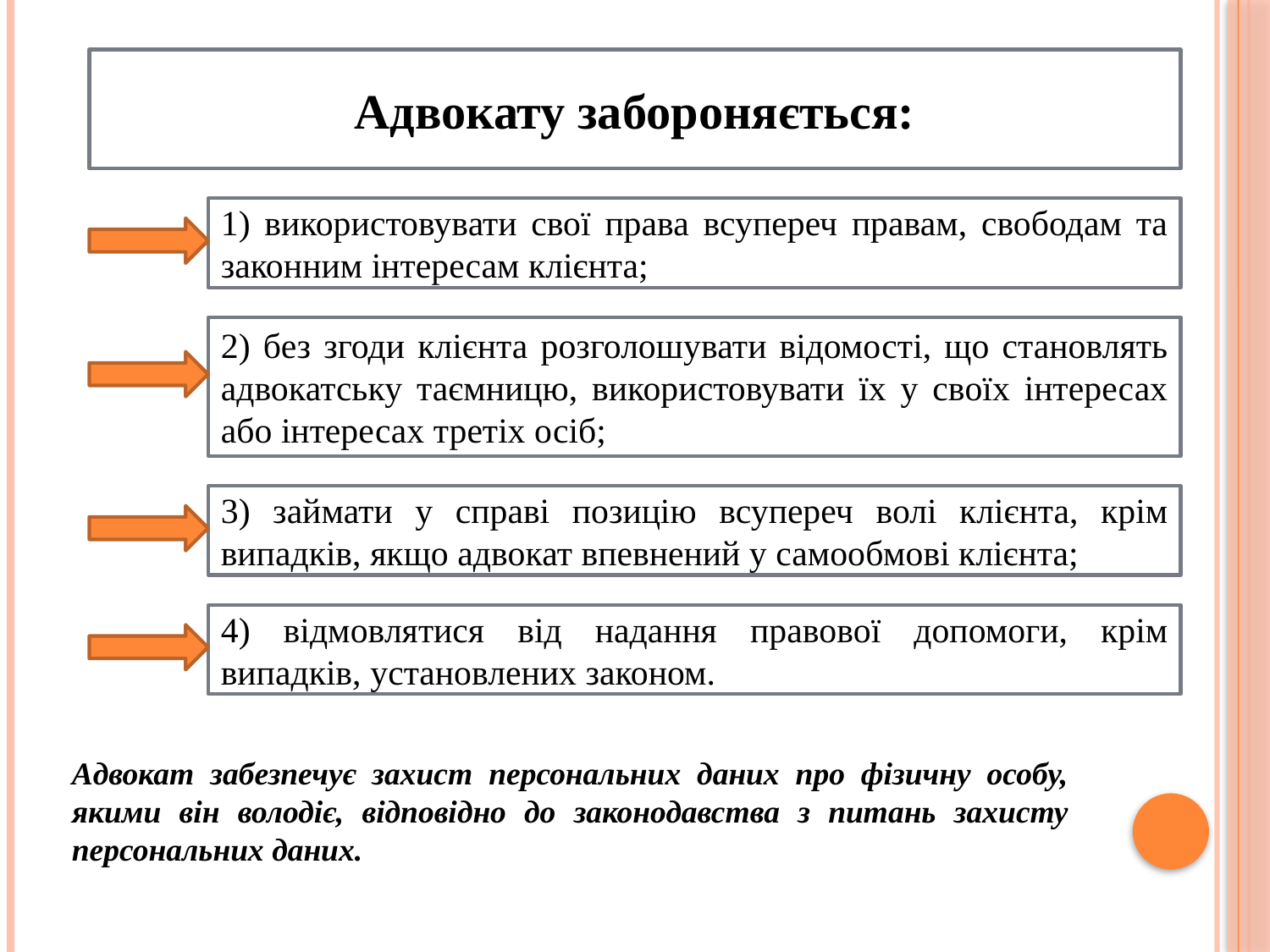

Адвокату забороняється:
1) використовувати свої права всупереч правам, свободам та законним інтересам клієнта;

2) без згоди клієнта розголошувати відомості, що становлять адвокатську таємницю, використовувати їх у своїх інтересах або інтересах третіх осіб;

3) займати у справі позицію всупереч волі клієнта, крім випадків, якщо адвокат впевнений у самообмові клієнта;

4) відмовлятися від надання правової допомоги, крім випадків, установлених законом.

Адвокат забезпечує захист персональних даних про фізичну особу, якими він володіє, відповідно до законодавства з питань захисту персональних даних.